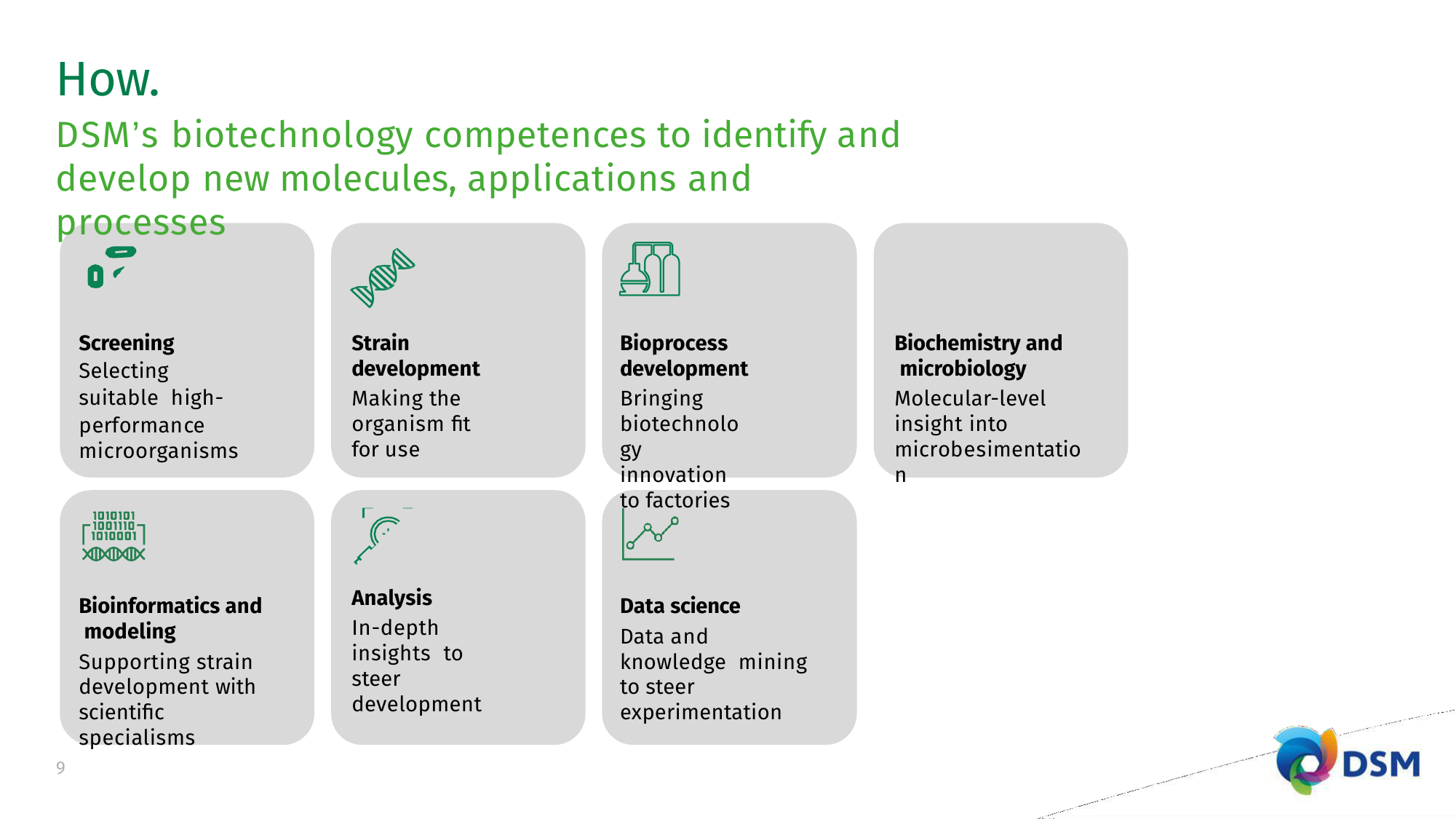

# How.
DSM’s biotechnology competences to identify and  develop new molecules, applications and processes

Screening  Selecting suitable  high-performance
microorganisms
Strain  development
Making the
organism fit for use
Bioprocess  development
Bringing biotechnology
innovation to factories
Biochemistry and  microbiology
Molecular-level  insight into  microbesimentation

Analysis
In-depth insights  to steer  development
Data science
Data and knowledge  mining to steer  experimentation
Bioinformatics and  modeling
Supporting strain  development with  scientific specialisms
9